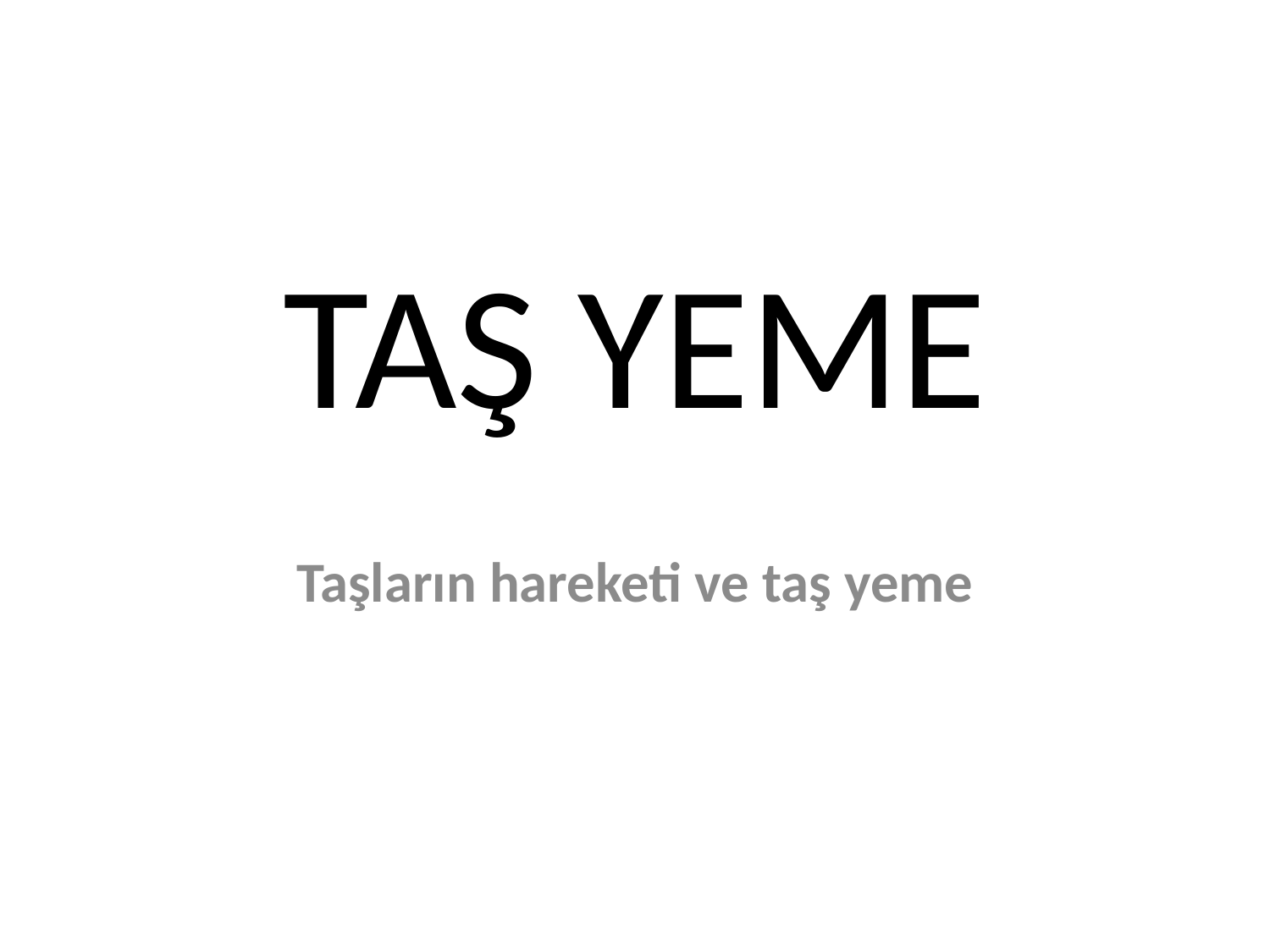

# TAŞ YEME
Taşların hareketi ve taş yeme